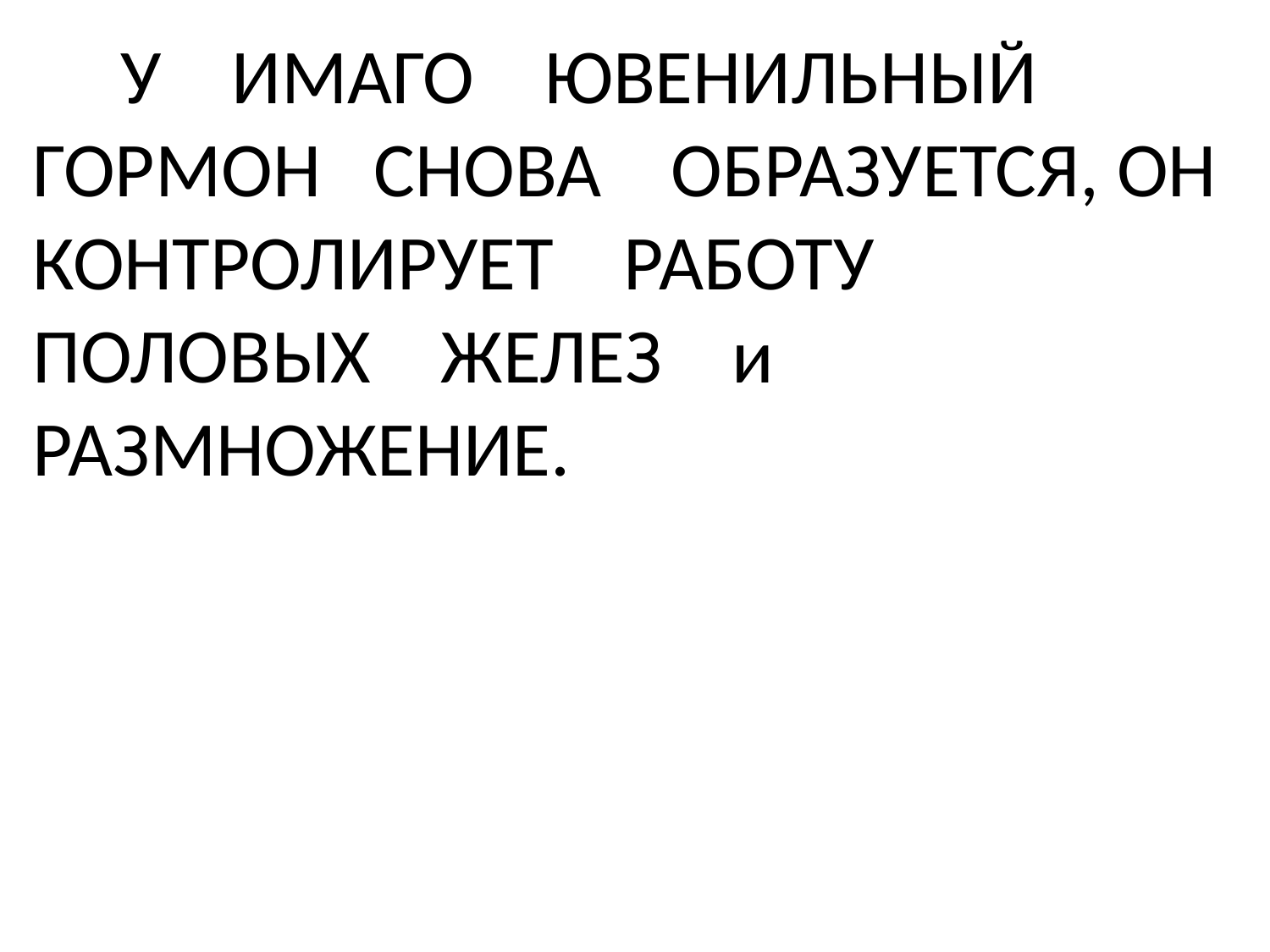

# У    ИМАГО    ЮВЕНИЛЬНЫЙ    ГОРМОН   СНОВА    ОБРАЗУЕТСЯ, ОН КОНТРОЛИРУЕТ    РАБОТУ    ПОЛОВЫХ    ЖЕЛЕЗ    и РАЗМНОЖЕНИЕ.